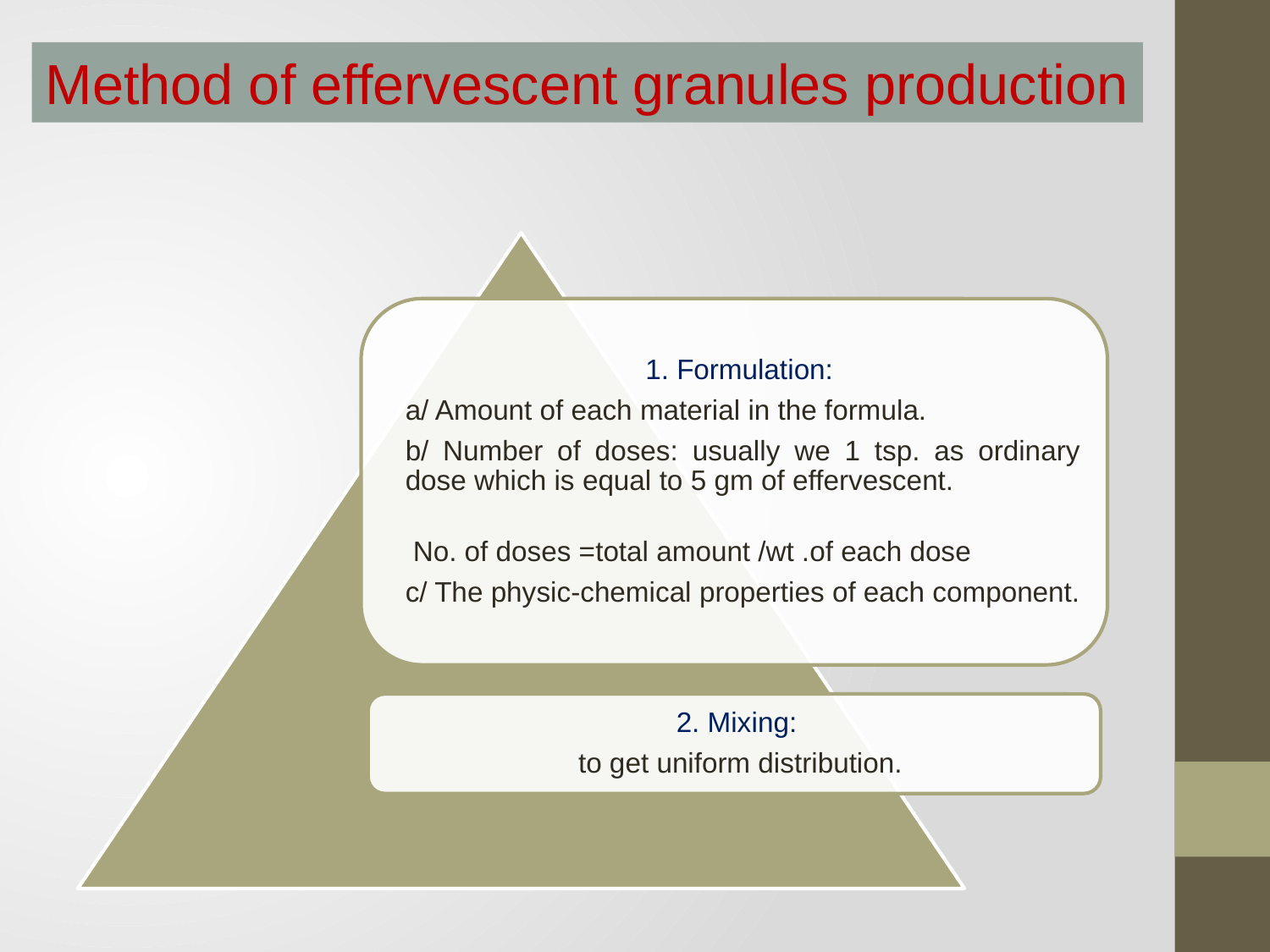

Method of effervescent granules production
1. Formulation:
a/ Amount of each material in the formula.
b/ Number of doses: usually we 1 tsp. as ordinary dose which is equal to 5 gm of effervescent.
 No. of doses =total amount /wt .of each dose
c/ The physic-chemical properties of each component.
2. Mixing:
 to get uniform distribution.